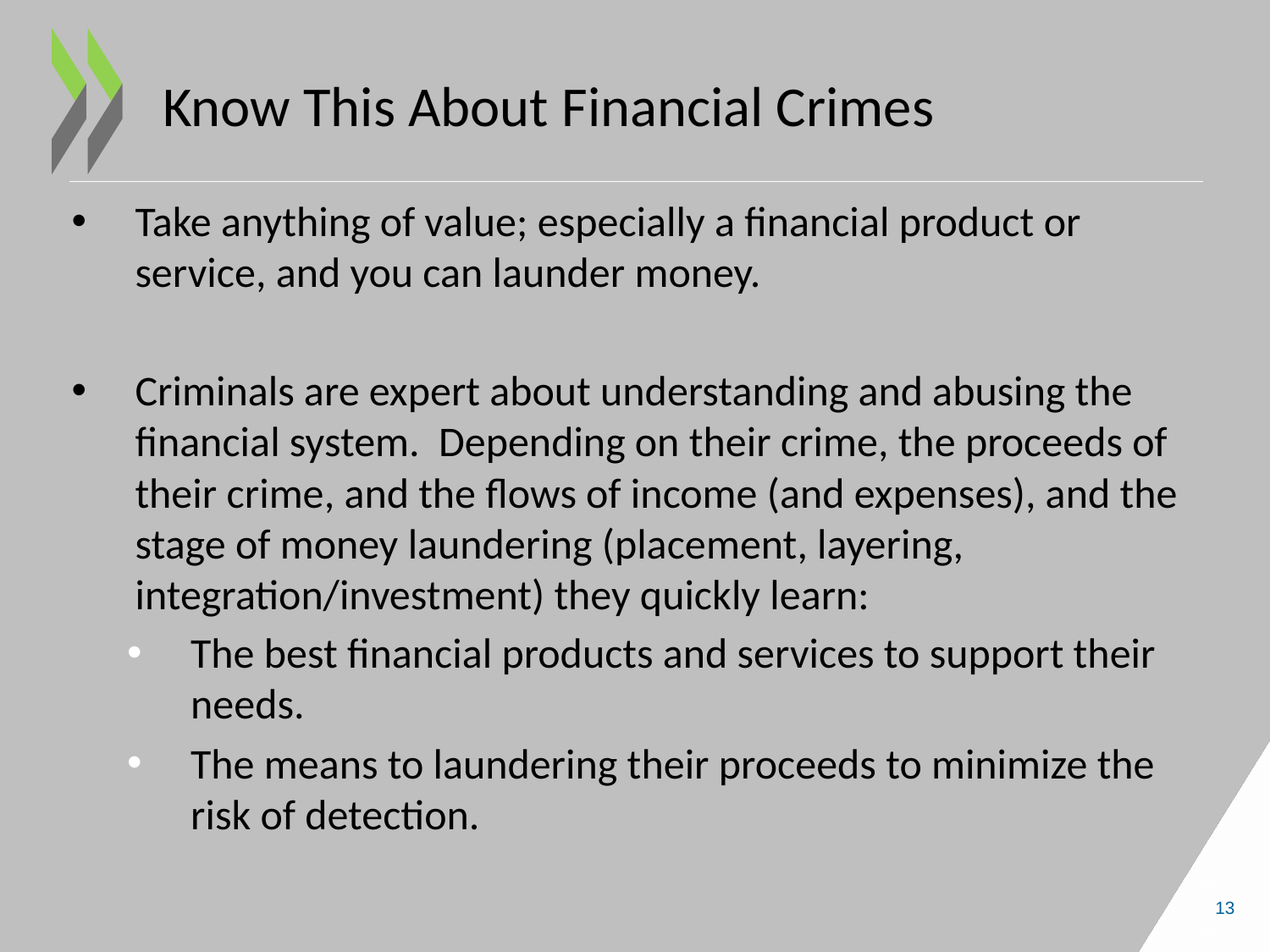

# Know This About Financial Crimes
Take anything of value; especially a financial product or service, and you can launder money.

Criminals are expert about understanding and abusing the financial system.  Depending on their crime, the proceeds of their crime, and the flows of income (and expenses), and the stage of money laundering (placement, layering, integration/investment) they quickly learn:
The best financial products and services to support their needs.
The means to laundering their proceeds to minimize the risk of detection.
13